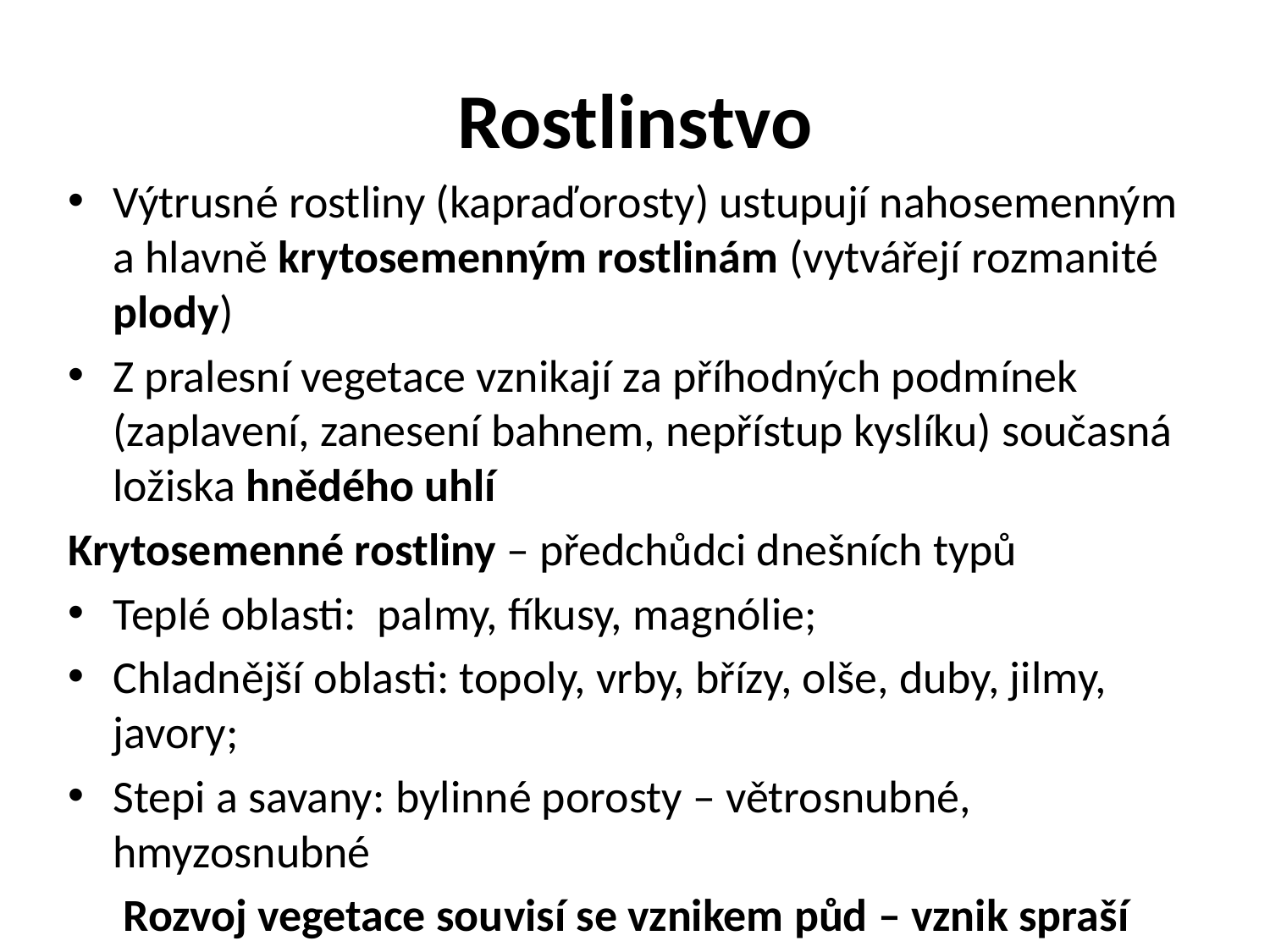

# Rostlinstvo
Výtrusné rostliny (kapraďorosty) ustupují nahosemenným a hlavně krytosemenným rostlinám (vytvářejí rozmanité plody)
Z pralesní vegetace vznikají za příhodných podmínek (zaplavení, zanesení bahnem, nepřístup kyslíku) současná ložiska hnědého uhlí
Krytosemenné rostliny – předchůdci dnešních typů
Teplé oblasti:  palmy, fíkusy, magnólie;
Chladnější oblasti: topoly, vrby, břízy, olše, duby, jilmy, javory;
Stepi a savany: bylinné porosty – větrosnubné, hmyzosnubné
Rozvoj vegetace souvisí se vznikem půd – vznik spraší